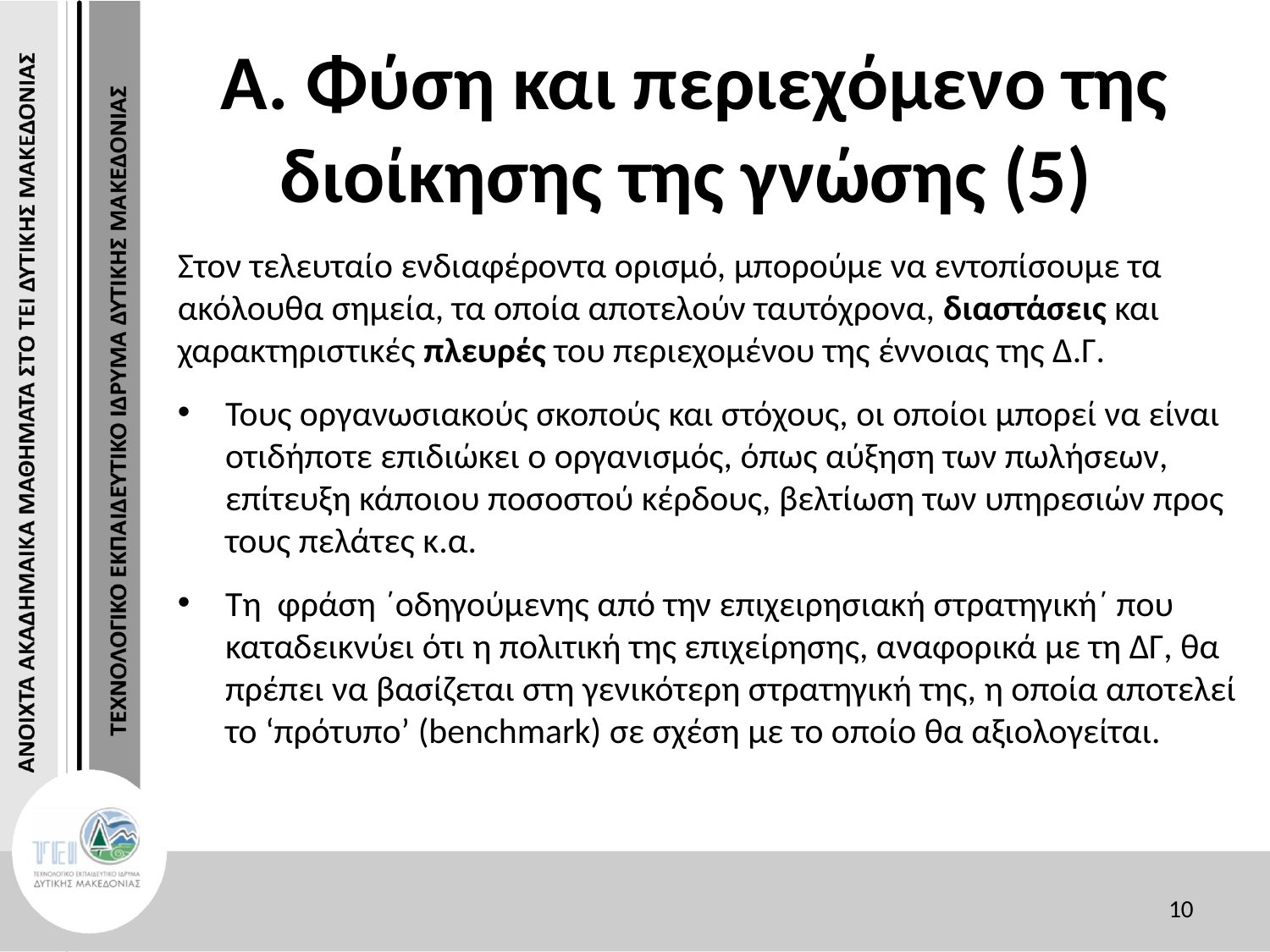

# Α. Φύση και περιεχόμενο της διοίκησης της γνώσης (5)
Στον τελευταίο ενδιαφέροντα ορισμό, μπορούμε να εντοπίσουμε τα ακόλουθα σημεία, τα οποία αποτελούν ταυτόχρονα, διαστάσεις και χαρακτηριστικές πλευρές του περιεχομένου της έννοιας της Δ.Γ.
Τους οργανωσιακούς σκοπούς και στόχους, οι οποίοι μπορεί να είναι οτιδήποτε επιδιώκει ο οργανισμός, όπως αύξηση των πωλήσεων, επίτευξη κάποιου ποσοστού κέρδους, βελτίωση των υπηρεσιών προς τους πελάτες κ.α.
Τη  φράση ΄οδηγούμενης από την επιχειρησιακή στρατηγική΄ που καταδεικνύει ότι η πολιτική της επιχείρησης, αναφορικά με τη ΔΓ, θα πρέπει να βασίζεται στη γενικότερη στρατηγική της, η οποία αποτελεί το ‘πρότυπο’ (benchmark) σε σχέση με το οποίο θα αξιολογείται.
10